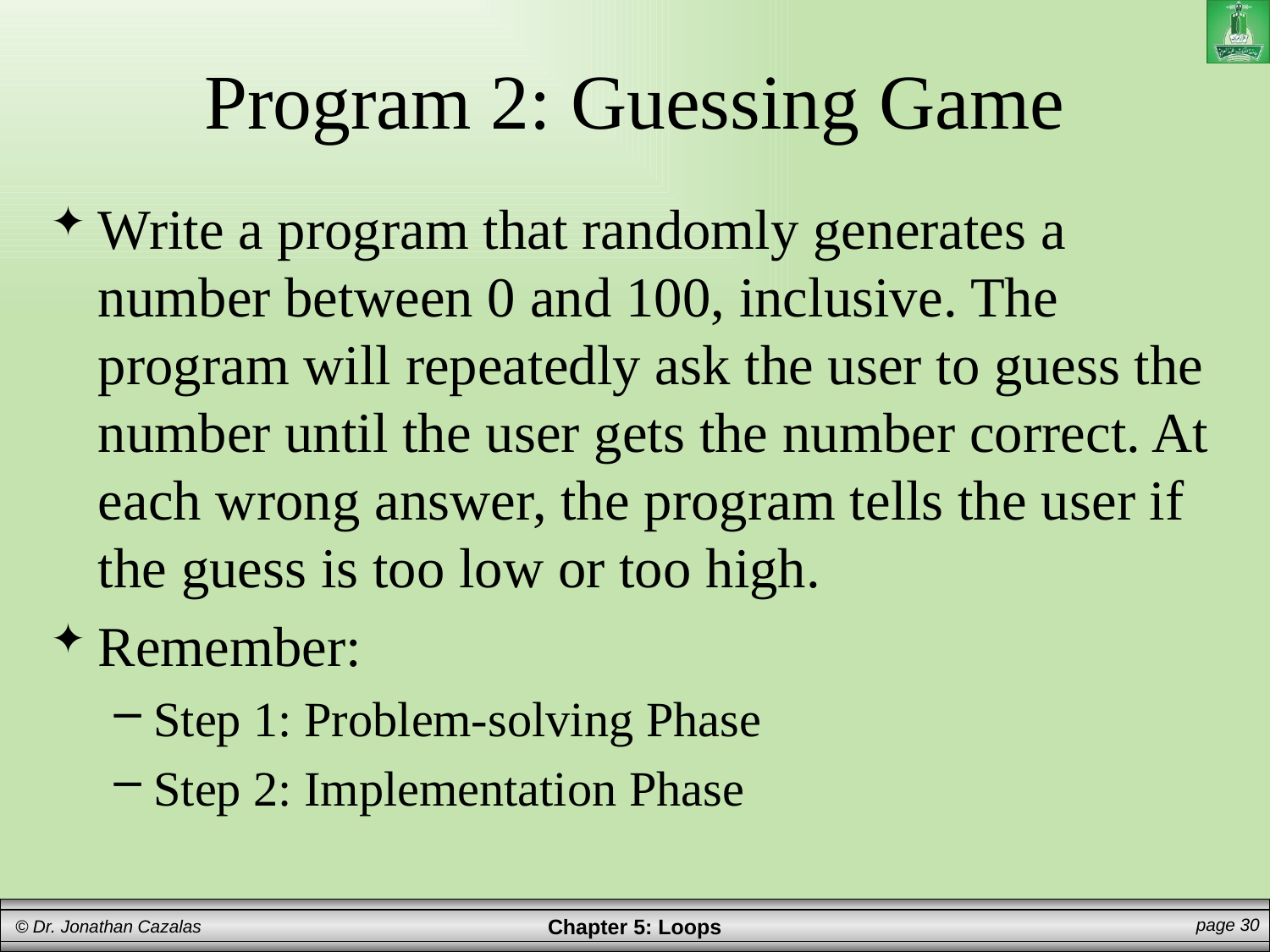

# Program 2: Guessing Game
Write a program that randomly generates a number between 0 and 100, inclusive. The program will repeatedly ask the user to guess the number until the user gets the number correct. At each wrong answer, the program tells the user if the guess is too low or too high.
Remember:
Step 1: Problem-solving Phase
Step 2: Implementation Phase